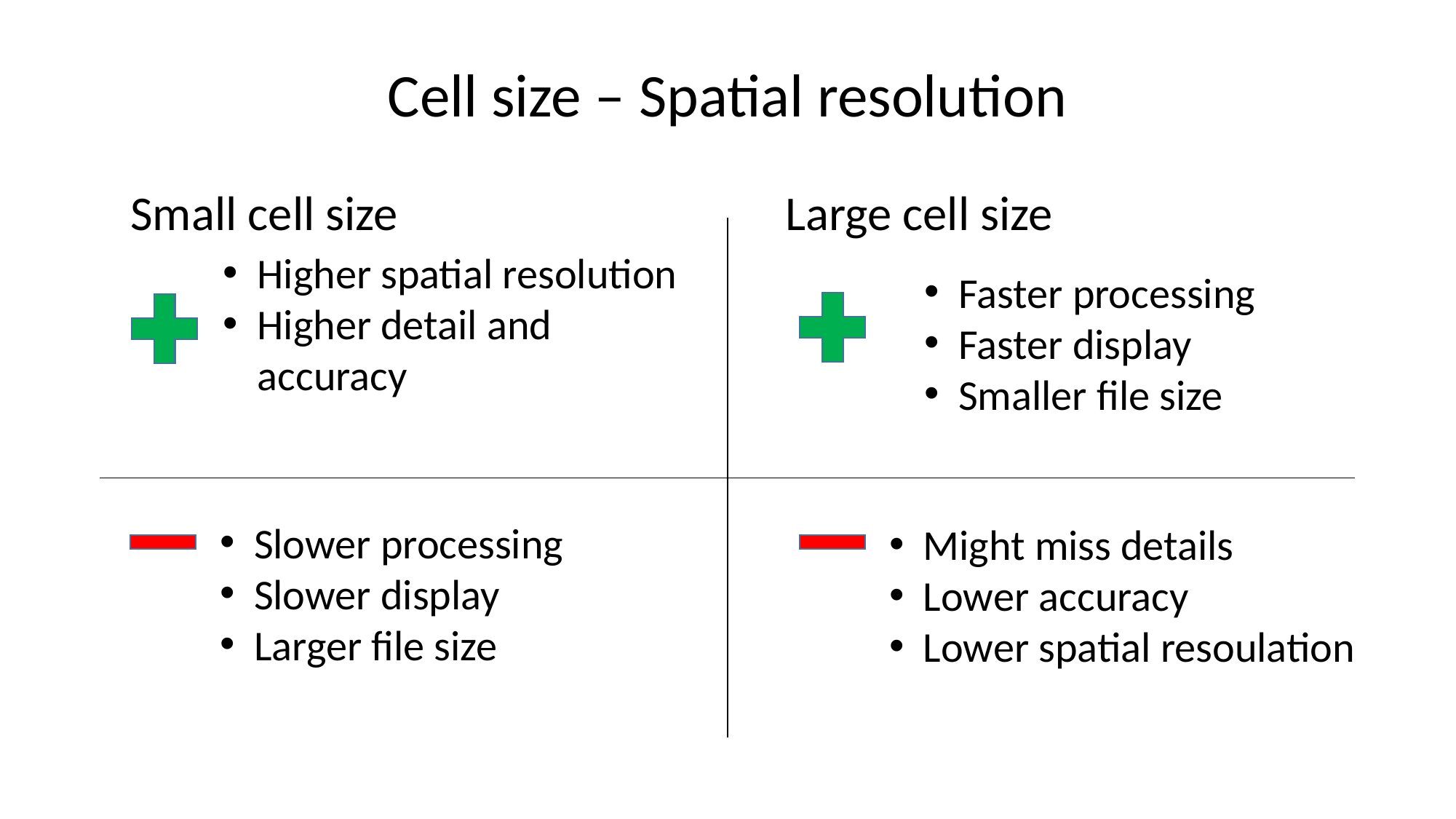

# Cell size – Spatial resolution
Small cell size				Large cell size
Higher spatial resolution
Higher detail and accuracy

Faster processing
Faster display
Smaller file size

Slower processing
Slower display
Larger file size

Might miss details
Lower accuracy
Lower spatial resoulation